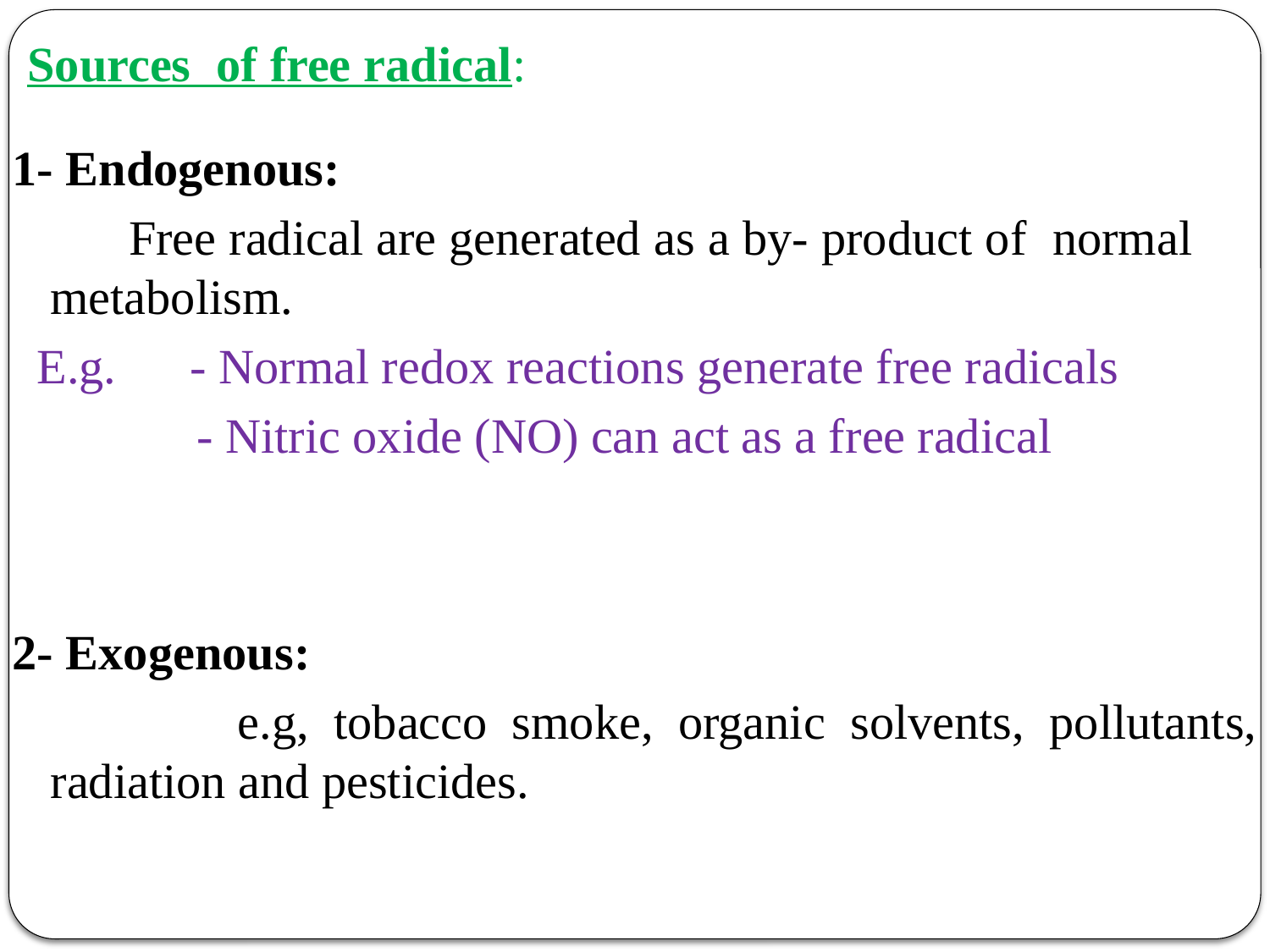

1- Endogenous:
         Free radical are generated as a by- product of  normal      metabolism.
  E.g.      - Normal redox reactions generate free radicals
               - Nitric oxide (NO) can act as a free radical

2- Exogenous:
         e.g, tobacco smoke, organic solvents, pollutants, radiation and pesticides.

Sources  of free radical: